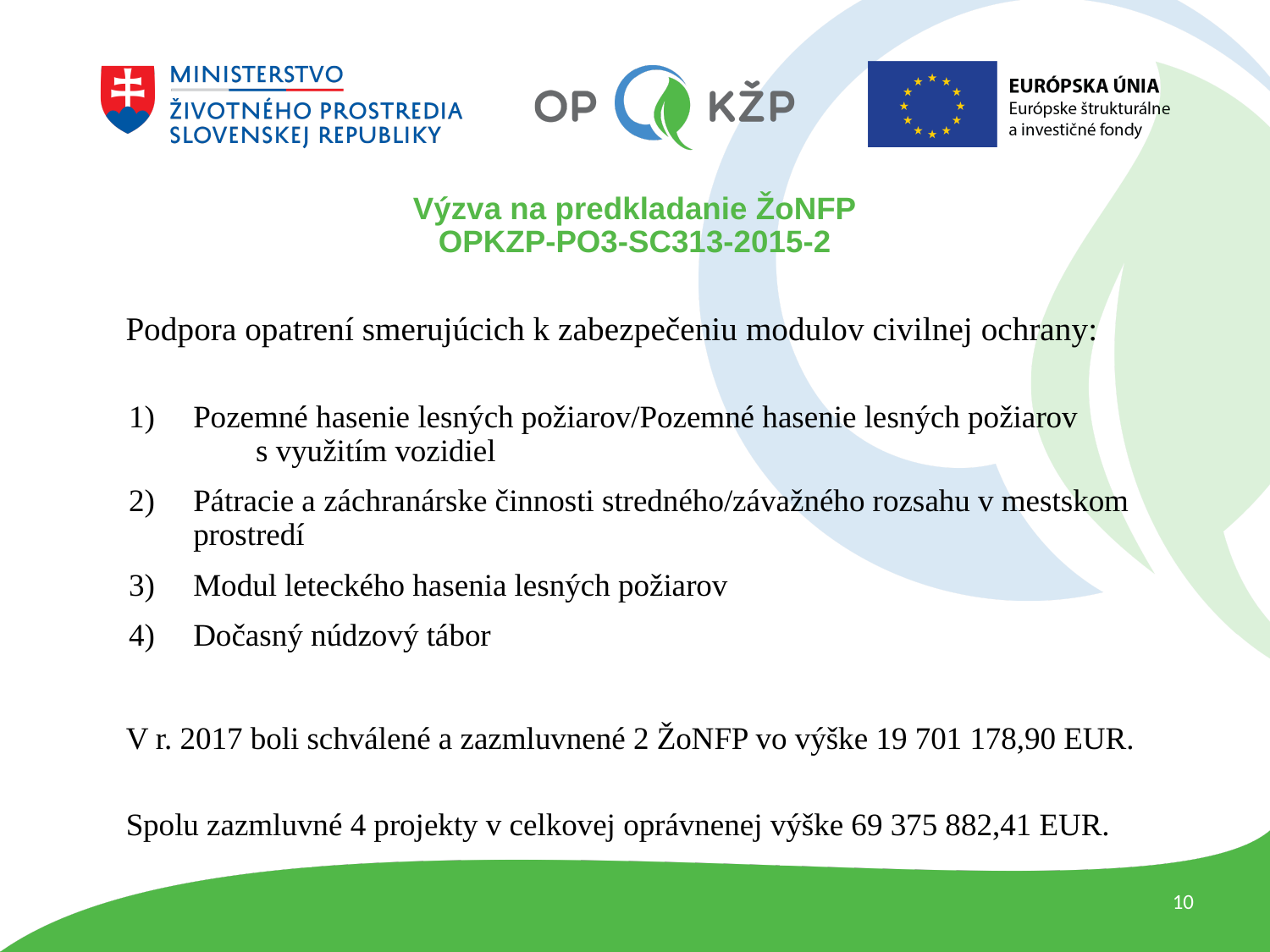

# Výzva na predkladanie ŽoNFP OPKZP-PO3-SC313-2015-2
      Podpora opatrení smerujúcich k zabezpečeniu modulov civilnej ochrany:

Pozemné hasenie lesných požiarov/Pozemné hasenie lesných požiarov                       s využitím vozidiel
Pátracie a záchranárske činnosti stredného/závažného rozsahu v mestskom prostredí
Modul leteckého hasenia lesných požiarov
Dočasný núdzový tábor

V r. 2017 boli schválené a zazmluvnené 2 ŽoNFP vo výške 19 701 178,90 EUR.

Spolu zazmluvné 4 projekty v celkovej oprávnenej výške 69 375 882,41 EUR.

10